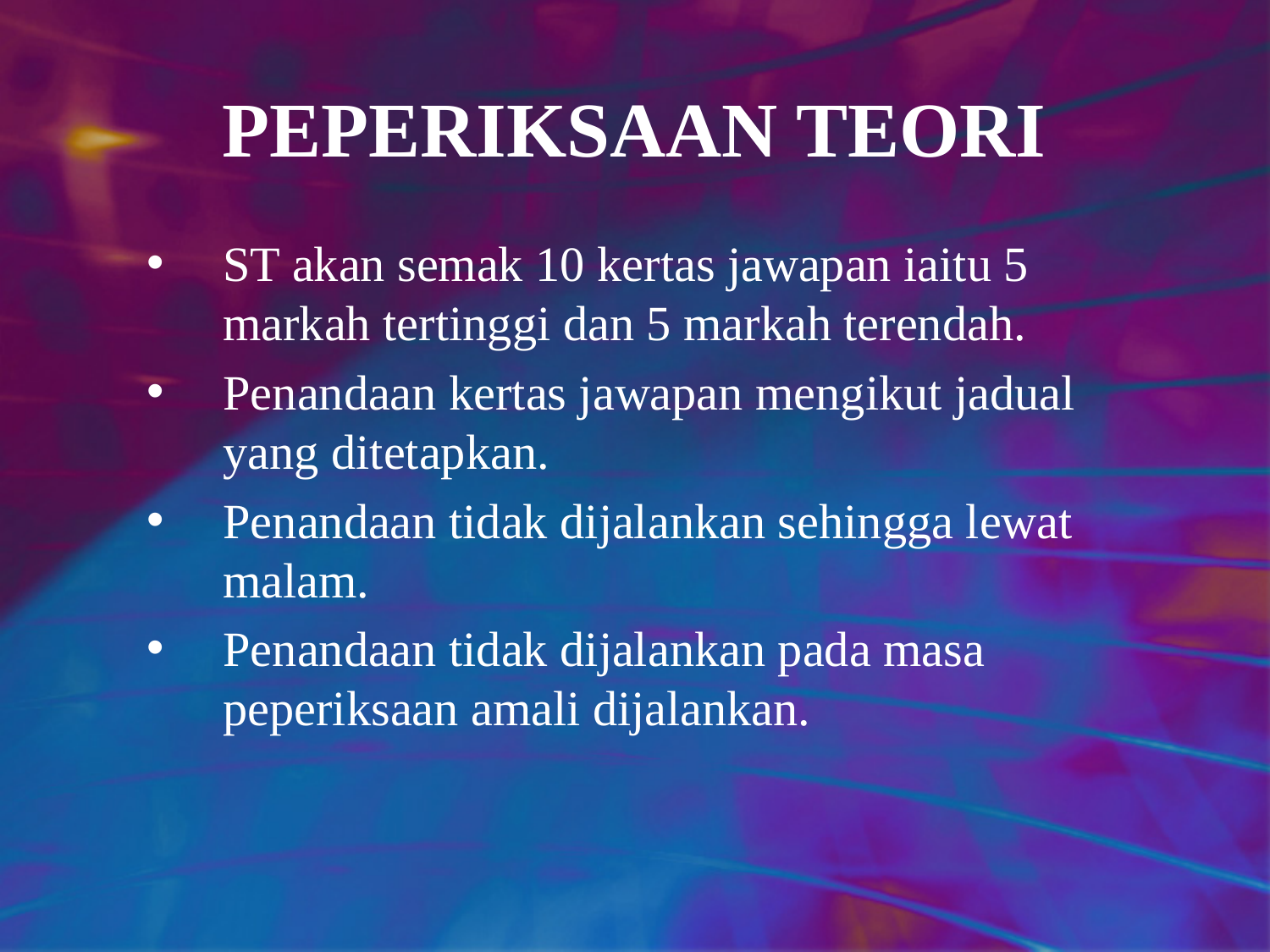

# PEPERIKSAAN TEORI
ST akan semak 10 kertas jawapan iaitu 5 markah tertinggi dan 5 markah terendah.
Penandaan kertas jawapan mengikut jadual yang ditetapkan.
Penandaan tidak dijalankan sehingga lewat malam.
Penandaan tidak dijalankan pada masa peperiksaan amali dijalankan.